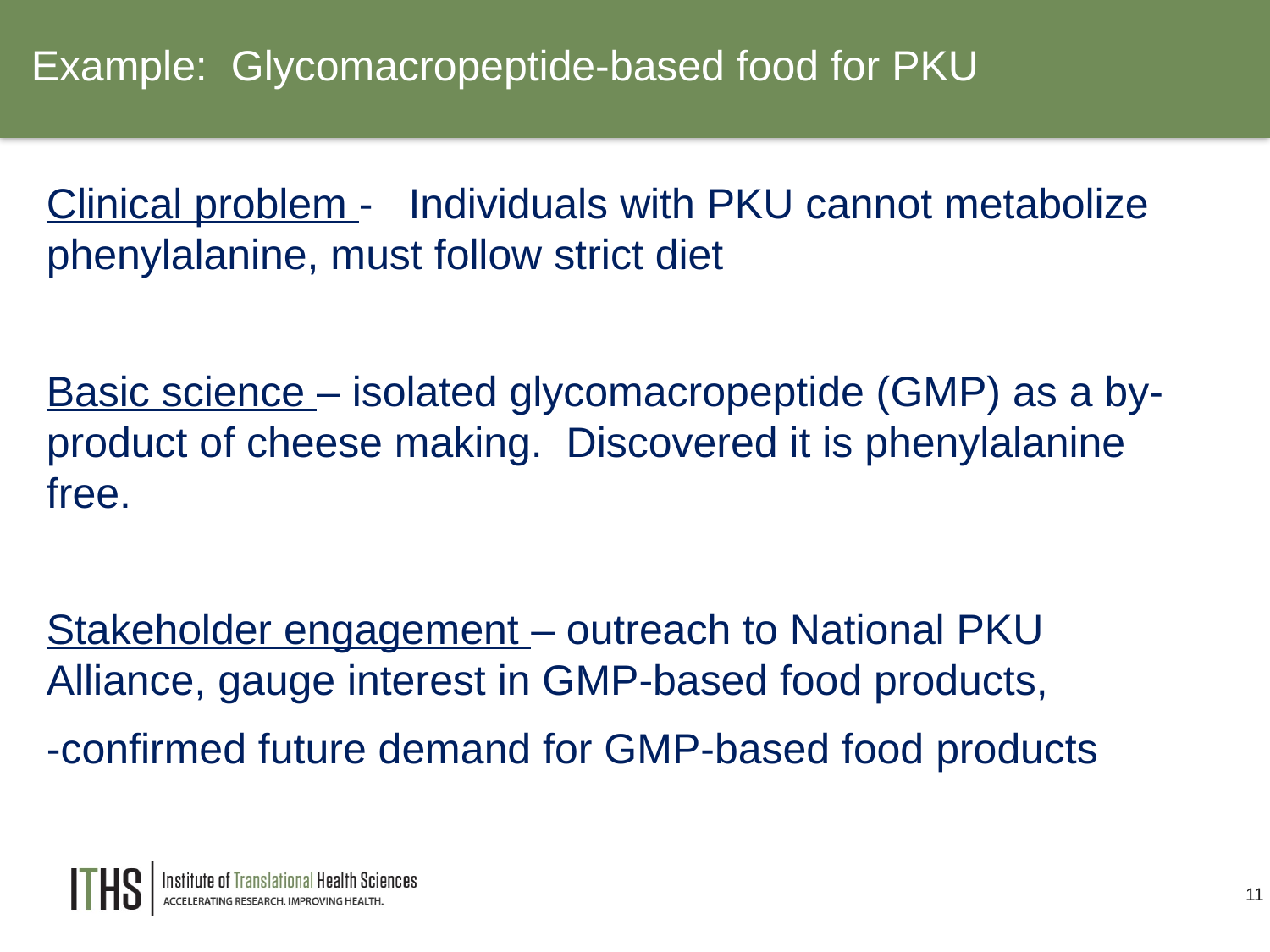

Example:  Glycomacropeptide-based food for PKU
Clinical problem -   Individuals with PKU cannot metabolize phenylalanine, must follow strict diet

Basic science – isolated glycomacropeptide (GMP) as a by-product of cheese making.  Discovered it is phenylalanine free.

Stakeholder engagement – outreach to National PKU Alliance, gauge interest in GMP-based food products,
-confirmed future demand for GMP-based food products